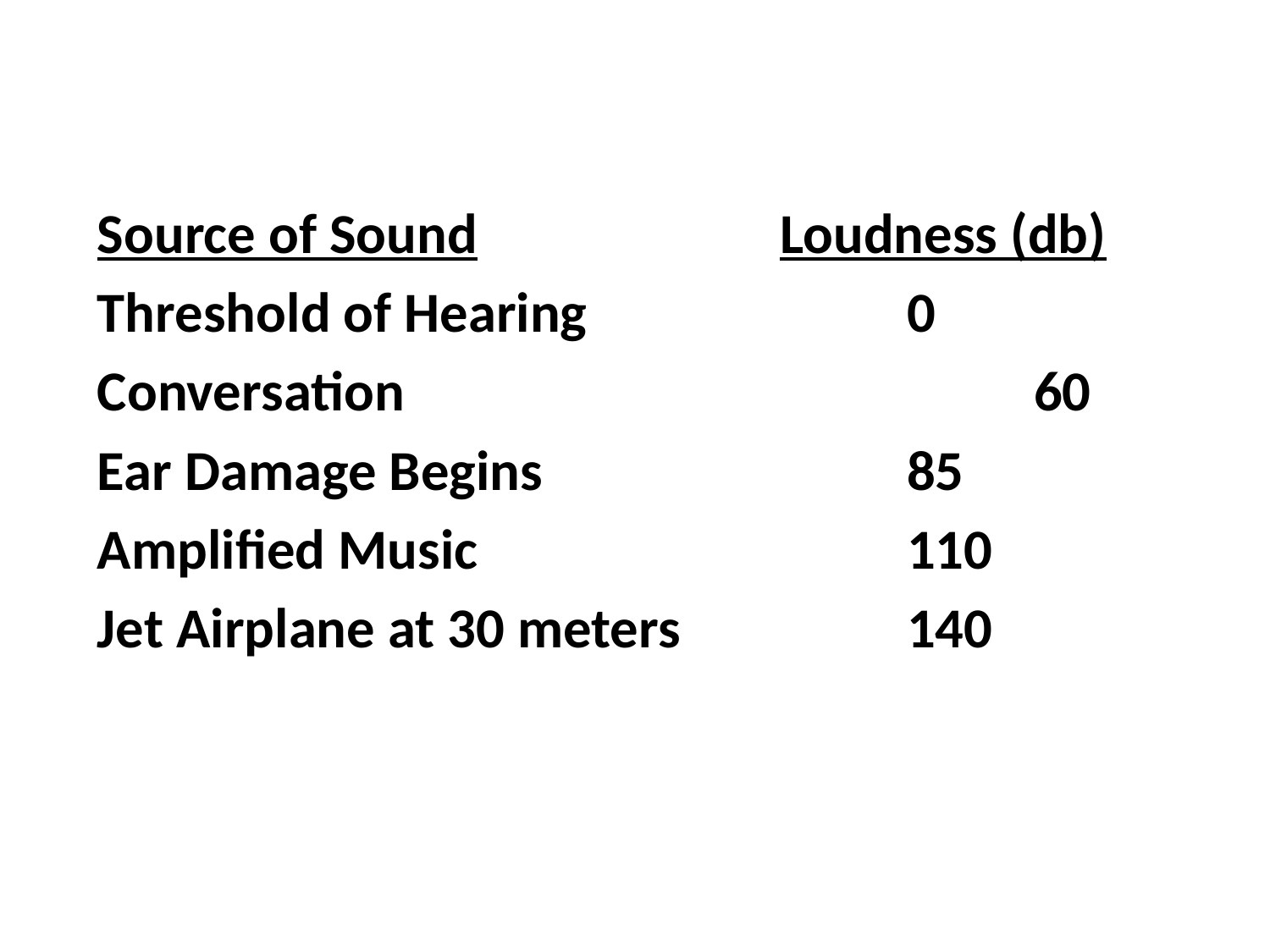

Source of Sound			Loudness (db)
Threshold of Hearing			0
Conversation					60
Ear Damage Begins			85
Amplified Music				110
Jet Airplane at 30 meters		140